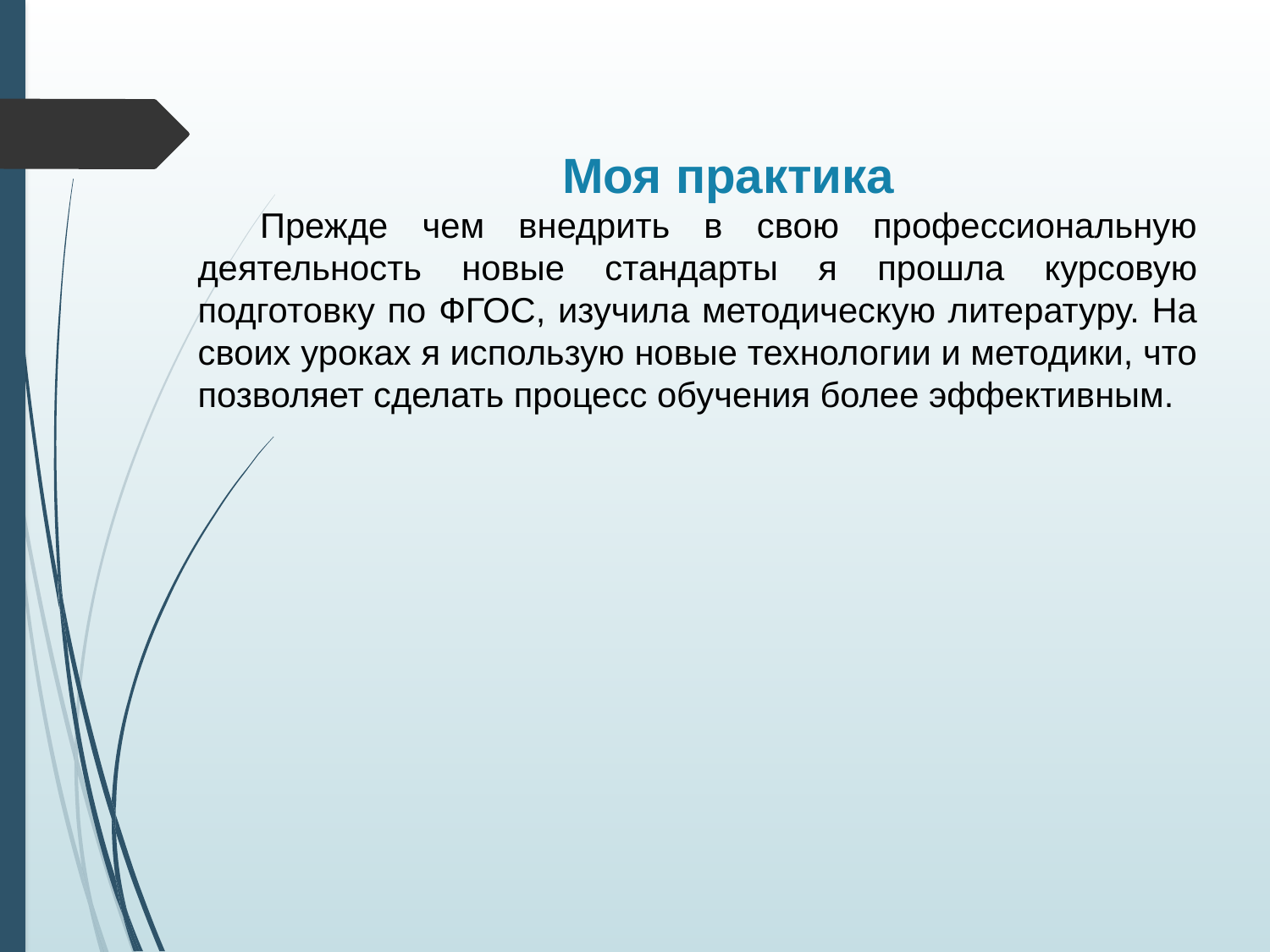

Моя практика
Прежде чем внедрить в свою профессиональную деятельность новые стандарты я прошла курсовую подготовку по ФГОС, изучила методическую литературу. На своих уроках я использую новые технологии и методики, что позволяет сделать процесс обучения более эффективным.